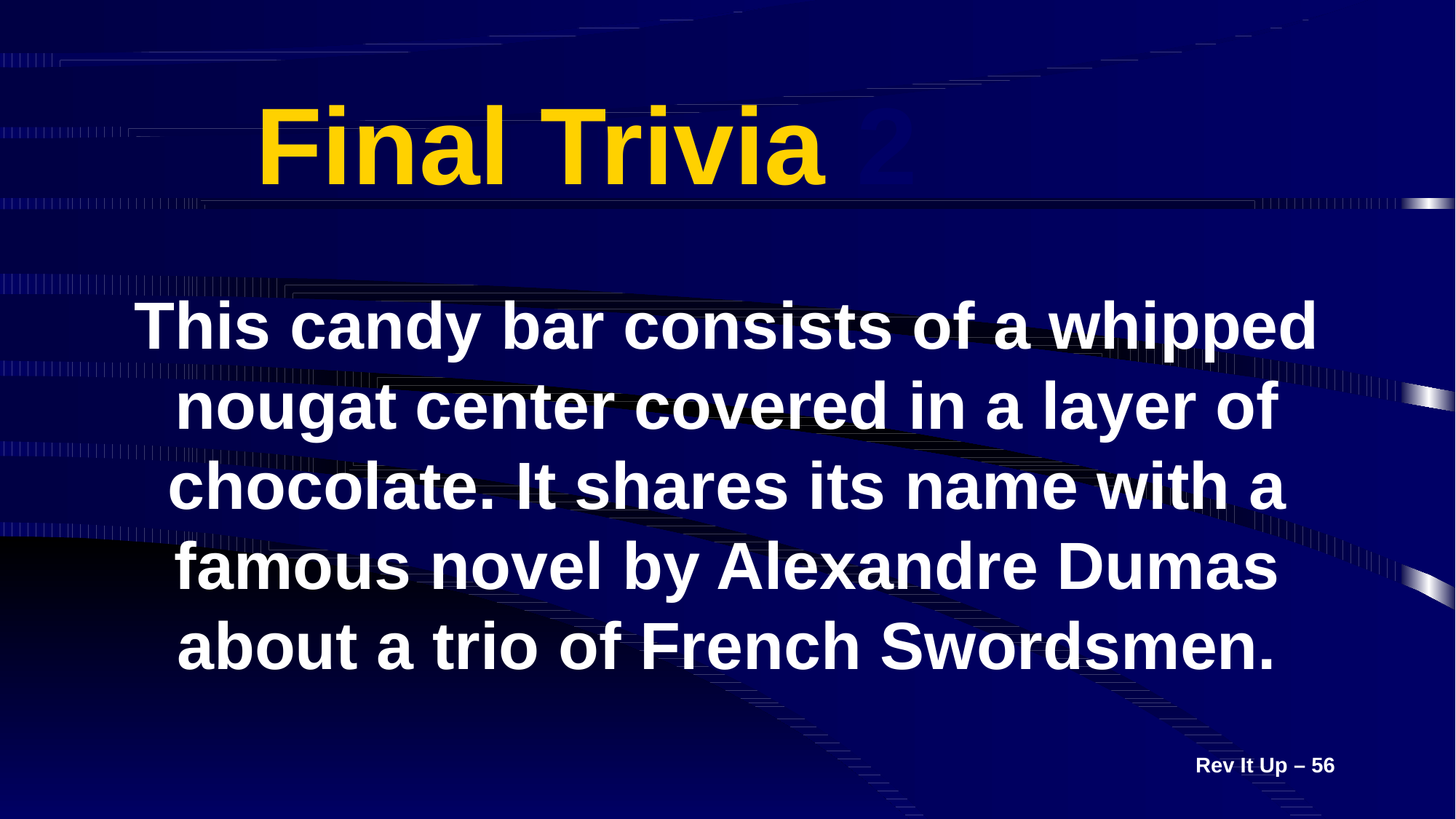

# Final Trivia 2
This candy bar consists of a whipped nougat center covered in a layer of chocolate. It shares its name with a famous novel by Alexandre Dumas about a trio of French Swordsmen.
Rev It Up – 56